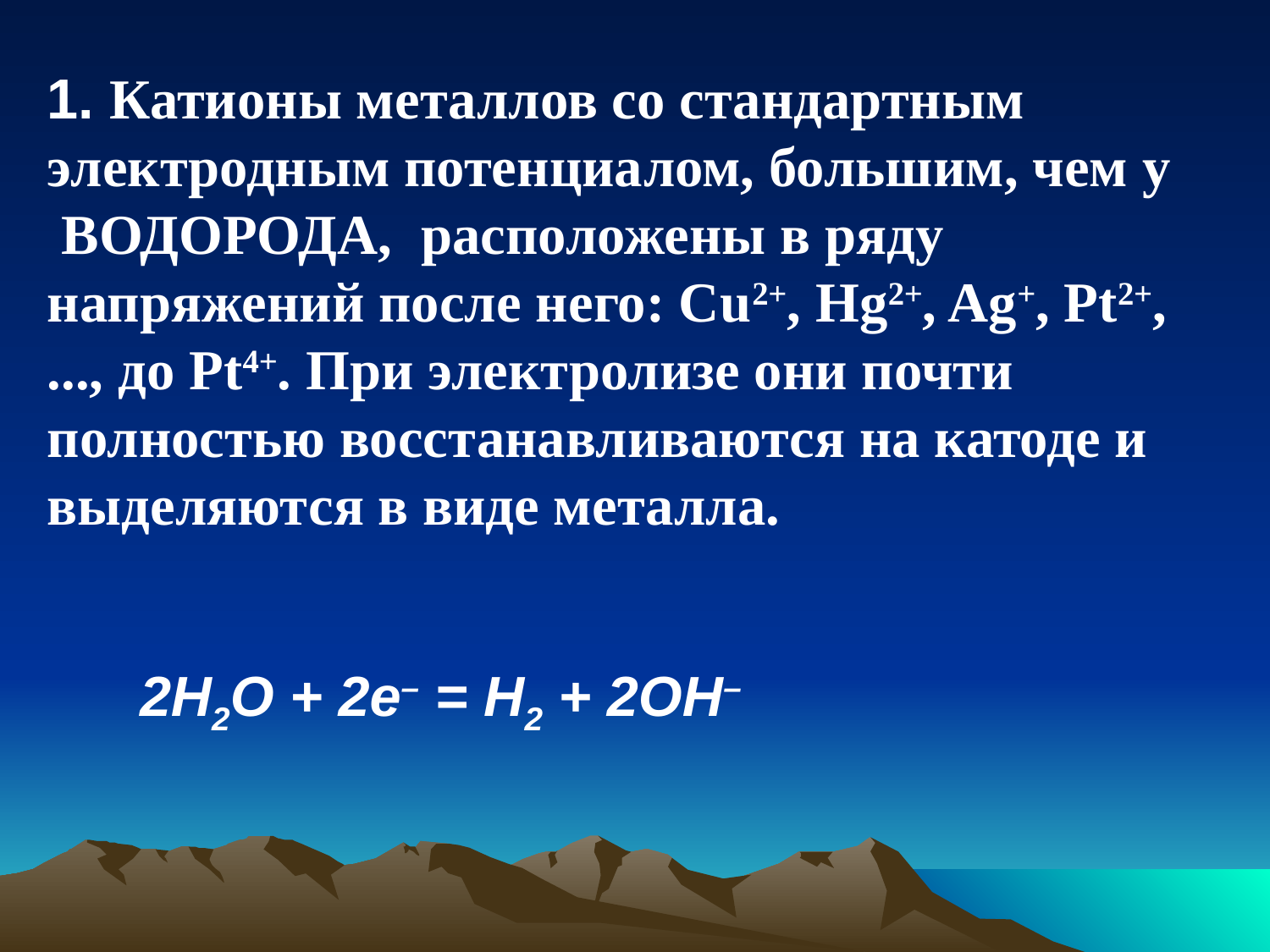

1. Катионы металлов со стандартным электродным потенциалом, большим, чем у  ВОДОРОДА,  расположены в ряду напряжений после него: Cu2+, Hg2+, Ag+, Pt2+, ..., до Pt4+. При электролизе они почти полностью восстанавливаются на катоде и выделяются в виде металла.

2H2O + 2e– = H2 + 2OH–